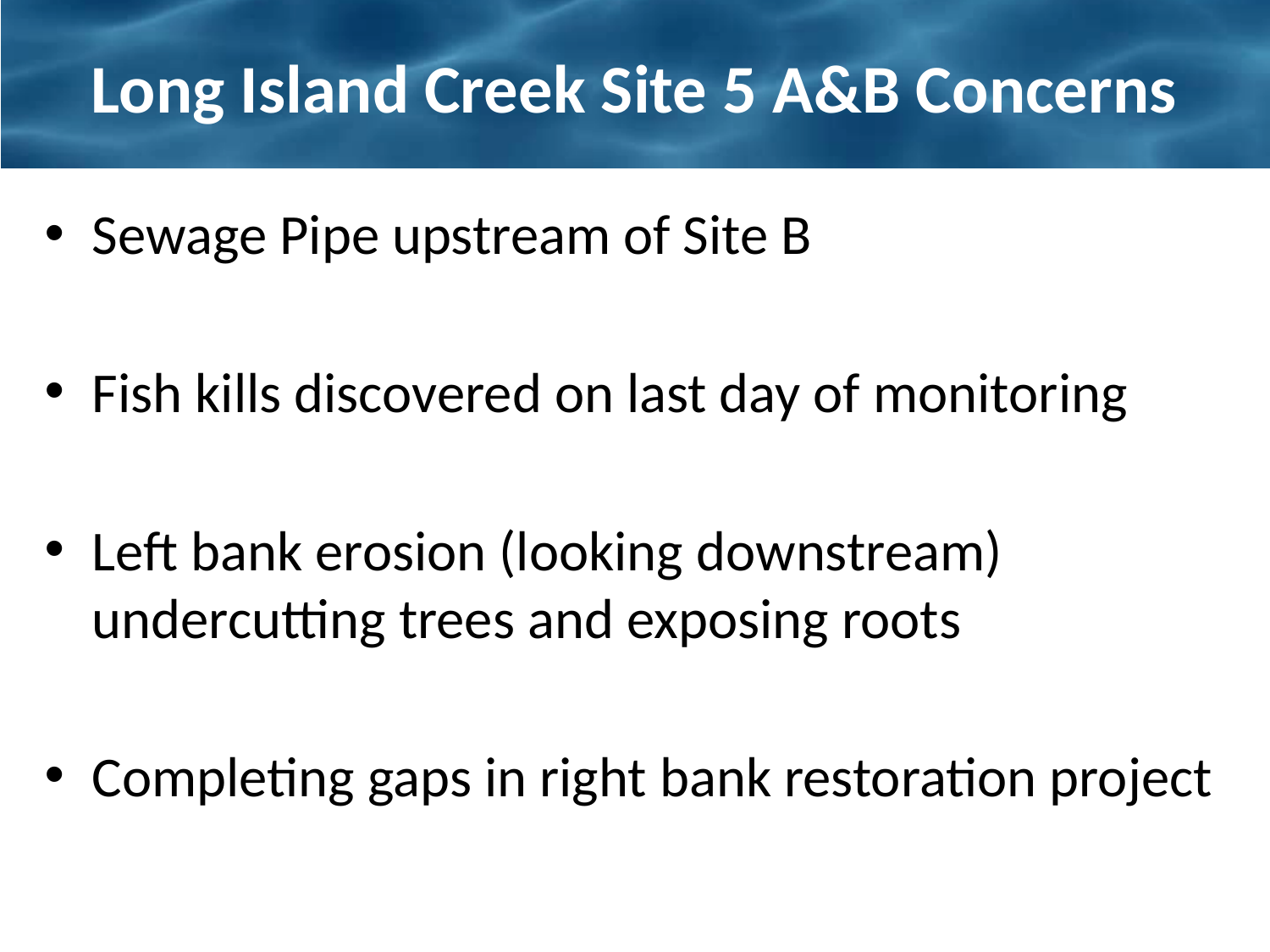

# Long Island Creek Site 5 A&B Concerns
Sewage Pipe upstream of Site B

Fish kills discovered on last day of monitoring

Left bank erosion (looking downstream) undercutting trees and exposing roots

Completing gaps in right bank restoration project